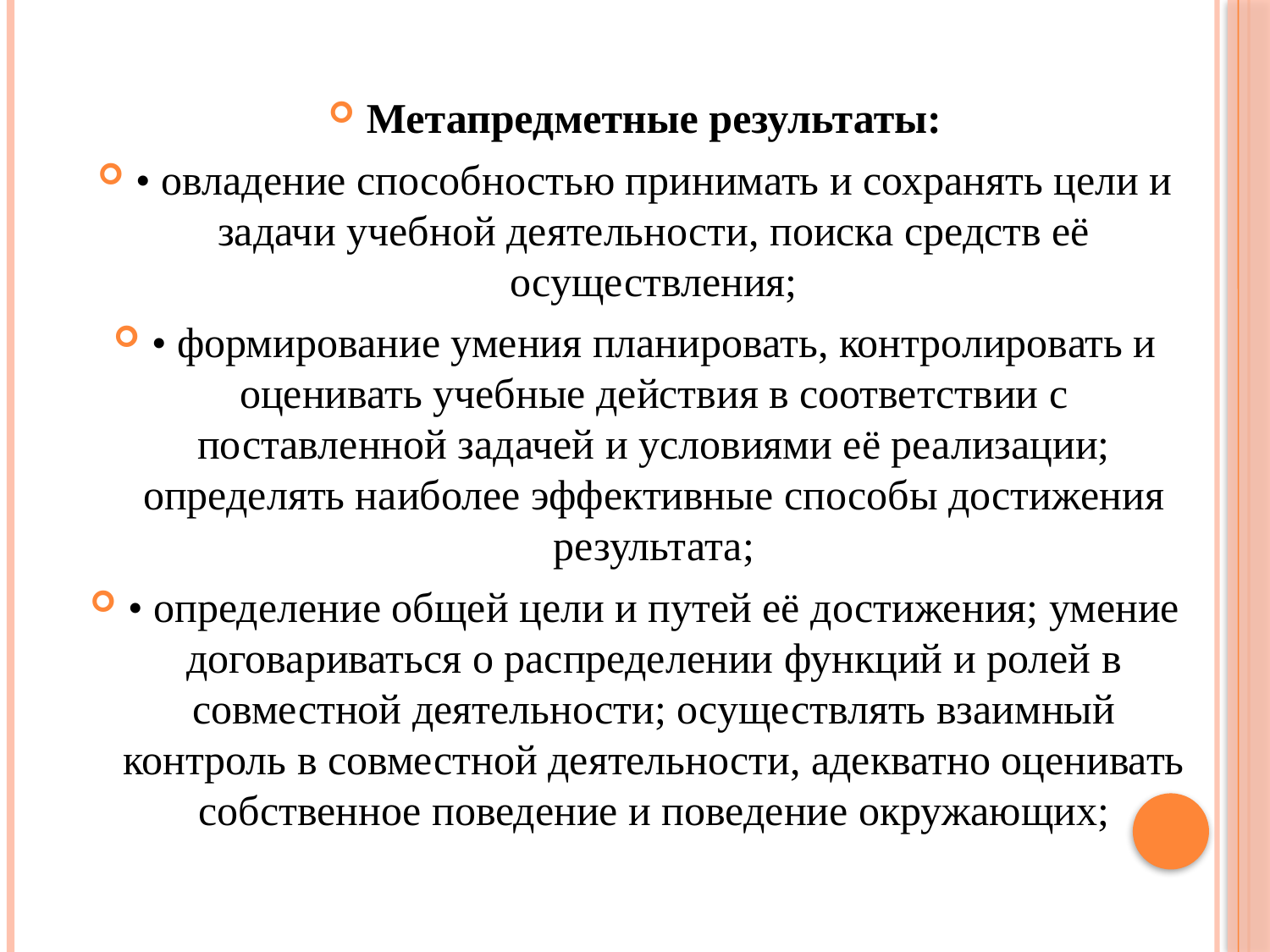

Метапредметные результаты:
• овладение способностью принимать и сохранять цели и задачи учебной деятельности, поиска средств её осуществления;
• формирование умения планировать, контролировать и оценивать учебные действия в соответствии с поставленной задачей и условиями её реализации; определять наиболее эффективные способы достижения результата;
• определение общей цели и путей её достижения; умение договариваться о распределении функций и ролей в совместной деятельности; осуществлять взаимный контроль в совместной деятельности, адекватно оценивать собственное поведение и поведение окружающих;